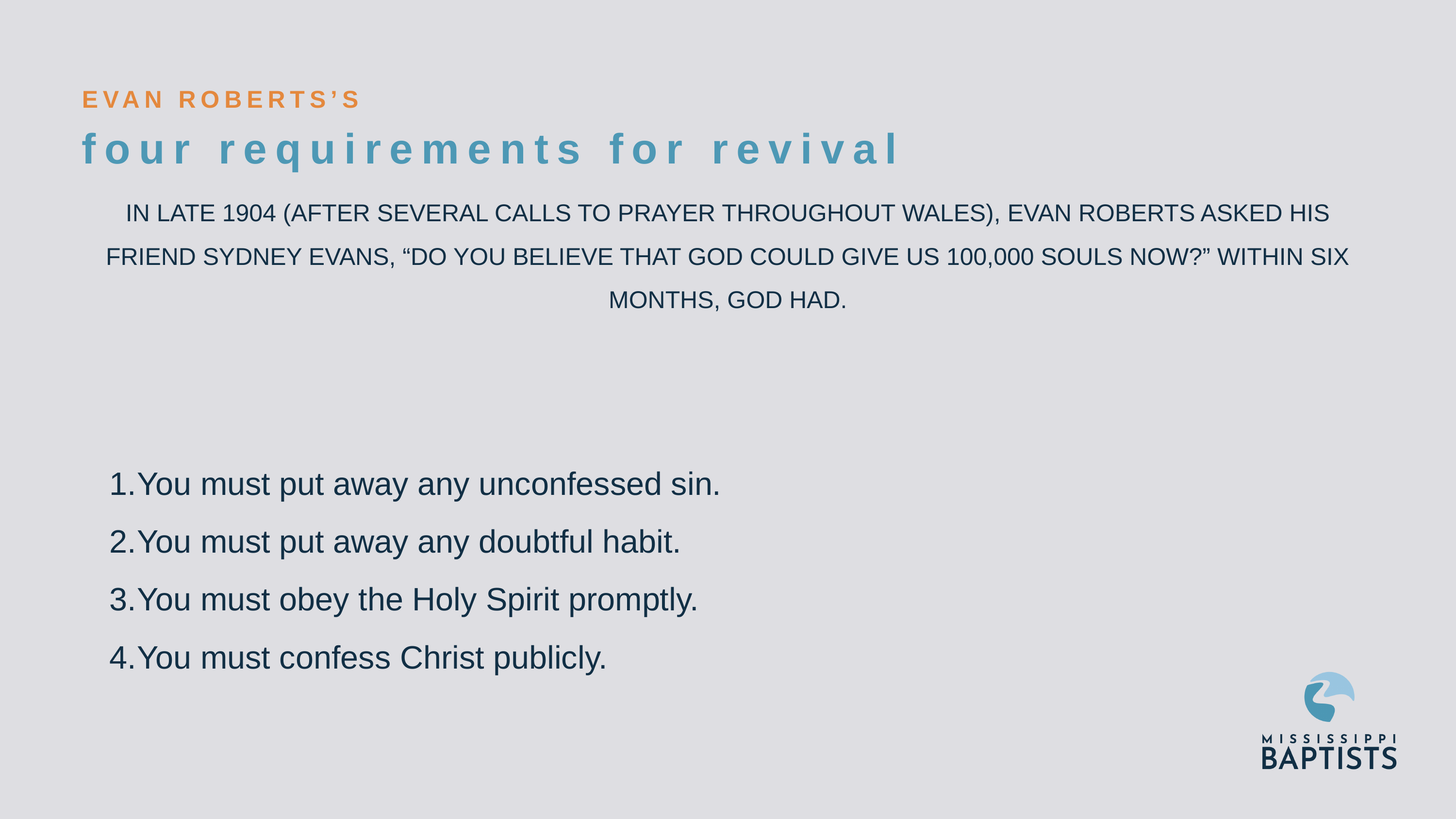

EVAN ROBERTS’S
four requirements for revival
IN LATE 1904 (AFTER SEVERAL CALLS TO PRAYER THROUGHOUT WALES), EVAN ROBERTS ASKED HIS FRIEND SYDNEY EVANS, “DO YOU BELIEVE THAT GOD COULD GIVE US 100,000 SOULS NOW?” WITHIN SIX MONTHS, GOD HAD.

You must put away any unconfessed sin.
You must put away any doubtful habit.
You must obey the Holy Spirit promptly.
You must confess Christ publicly.